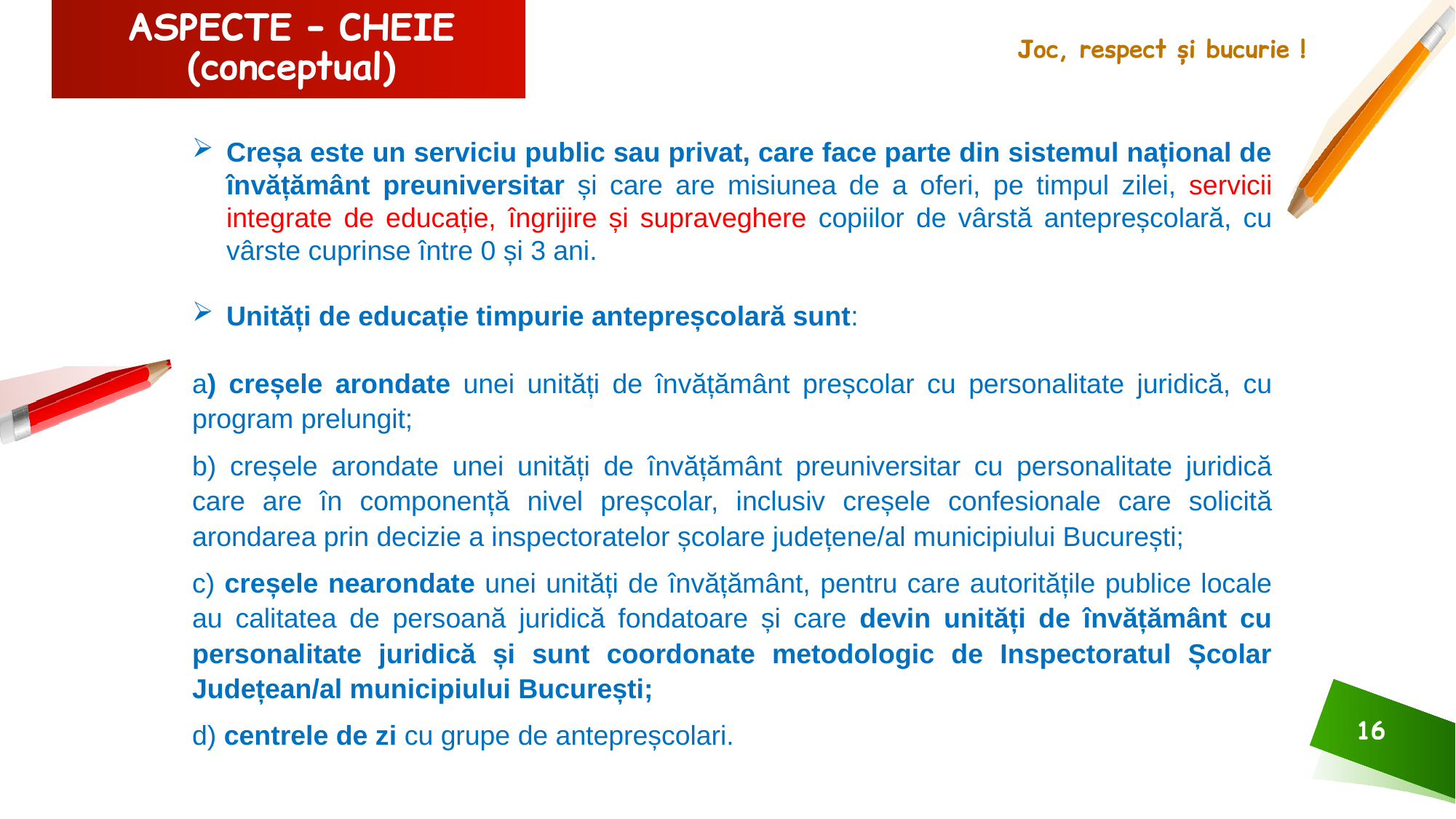

# ASPECTE – CHEIE (conceptual)
Joc, respect și bucurie !
Creșa este un serviciu public sau privat, care face parte din sistemul național de învățământ preuniversitar și care are misiunea de a oferi, pe timpul zilei, servicii integrate de educație, îngrijire și supraveghere copiilor de vârstă antepreșcolară, cu vârste cuprinse între 0 și 3 ani.

Unități de educație timpurie antepreșcolară sunt:

a) creșele arondate unei unități de învățământ preșcolar cu personalitate juridică, cu program prelungit;
b) creșele arondate unei unități de învățământ preuniversitar cu personalitate juridică care are în componență nivel preșcolar, inclusiv creșele confesionale care solicită arondarea prin decizie a inspectoratelor școlare județene/al municipiului București;
c) creșele nearondate unei unități de învățământ, pentru care autoritățile publice locale au calitatea de persoană juridică fondatoare și care devin unități de învățământ cu personalitate juridică și sunt coordonate metodologic de Inspectoratul Școlar Județean/al municipiului București;
d) centrele de zi cu grupe de antepreșcolari.
16